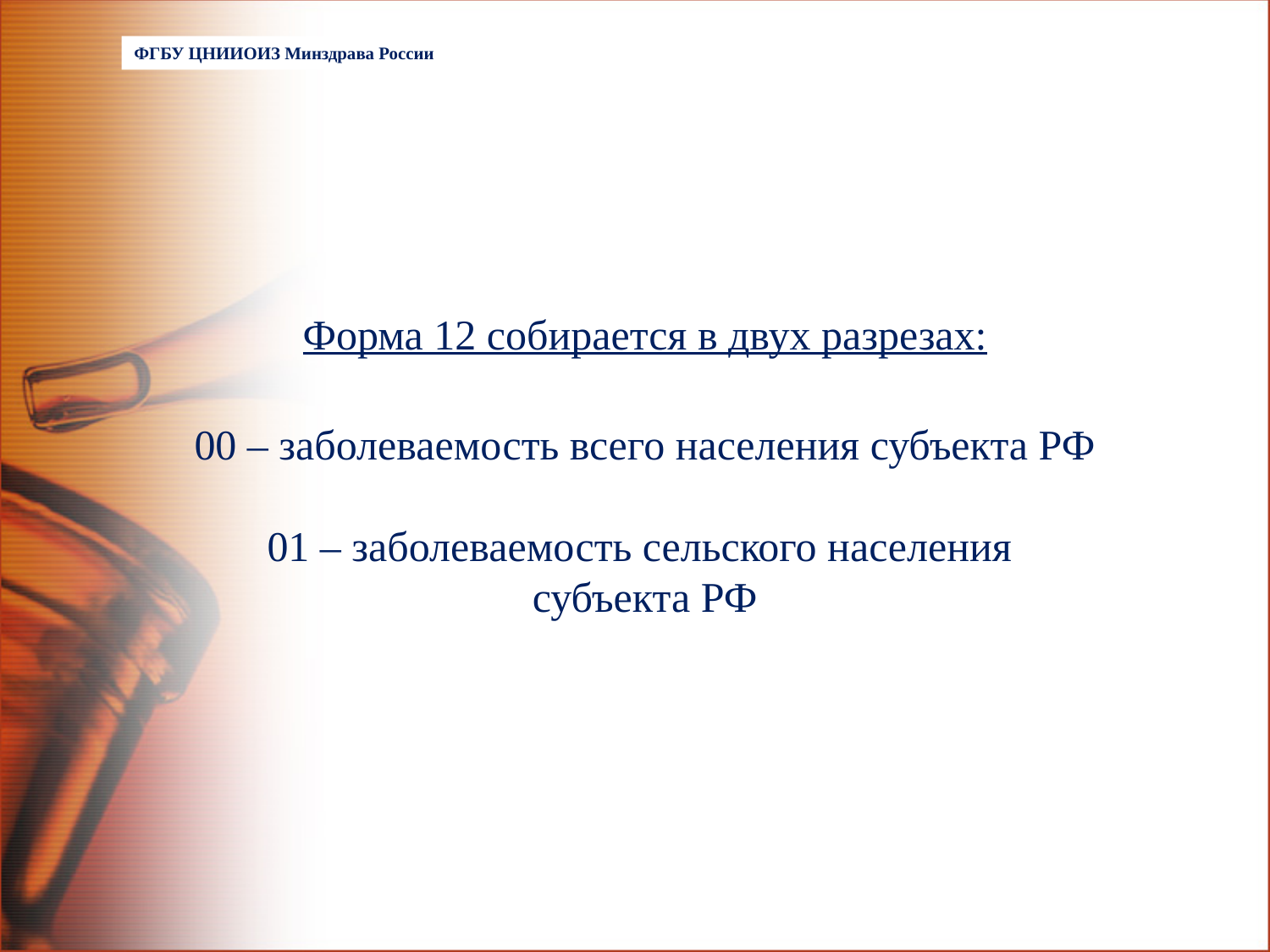

ФГБУ ЦНИИОИЗ Минздрава России

Форма 12 собирается в двух разрезах:

00 – заболеваемость всего населения субъекта РФ

01 – заболеваемость сельского населения
субъекта РФ